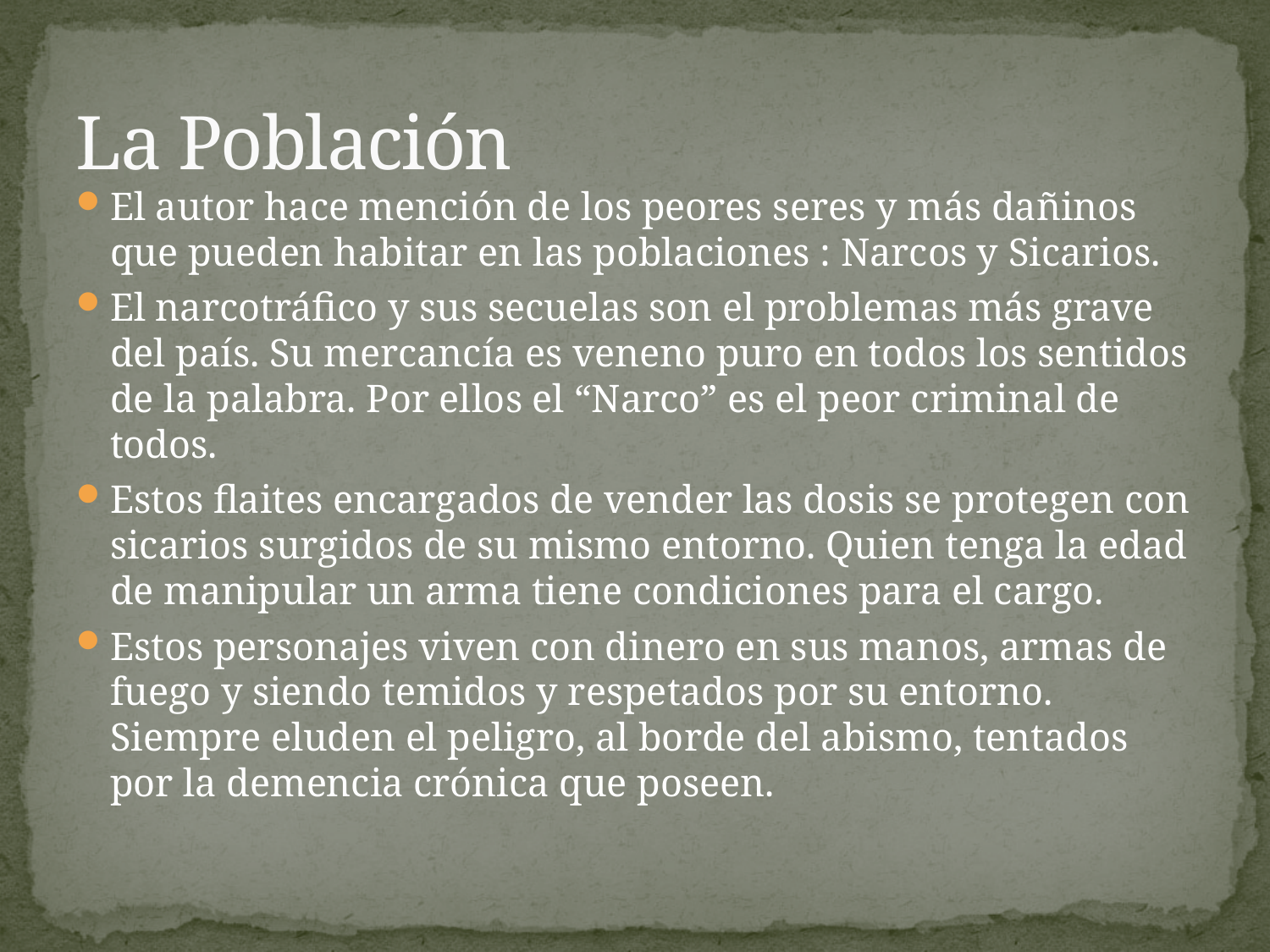

# La Población
El autor hace mención de los peores seres y más dañinos que pueden habitar en las poblaciones : Narcos y Sicarios.
El narcotráfico y sus secuelas son el problemas más grave del país. Su mercancía es veneno puro en todos los sentidos de la palabra. Por ellos el “Narco” es el peor criminal de todos.
Estos flaites encargados de vender las dosis se protegen con sicarios surgidos de su mismo entorno. Quien tenga la edad de manipular un arma tiene condiciones para el cargo.
Estos personajes viven con dinero en sus manos, armas de fuego y siendo temidos y respetados por su entorno.
Siempre eluden el peligro, al borde del abismo, tentados por la demencia crónica que poseen.